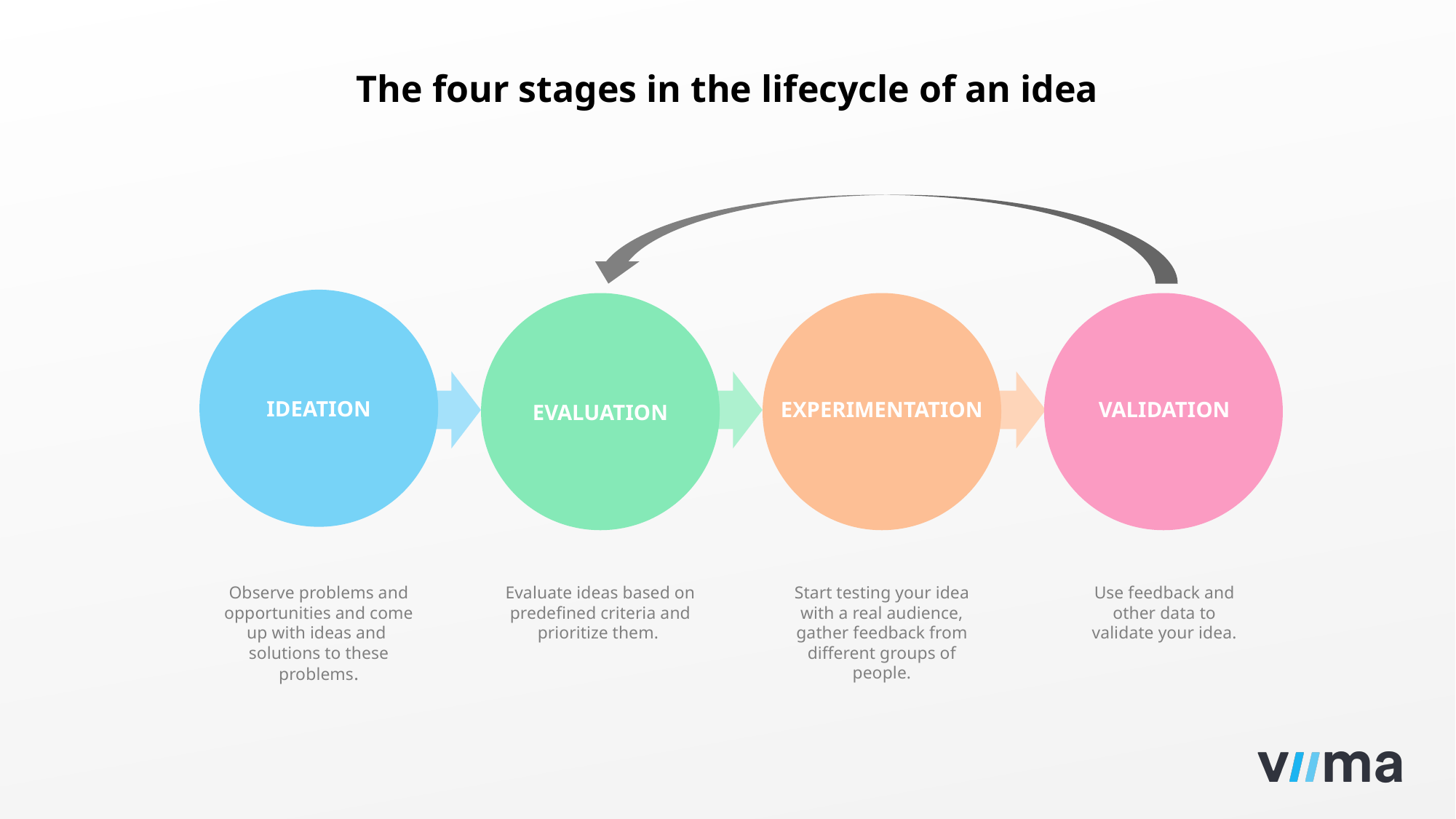

The four stages in the lifecycle of an idea

IDEATION
EVALUATION

EXPERIMENTATION
VALIDATION

Start testing your idea with a real audience, gather feedback from different groups of people.
Use feedback and other data to validate your idea.
Observe problems and opportunities and come up with ideas and  solutions to these problems.
Evaluate ideas based on predefined criteria and prioritize them.